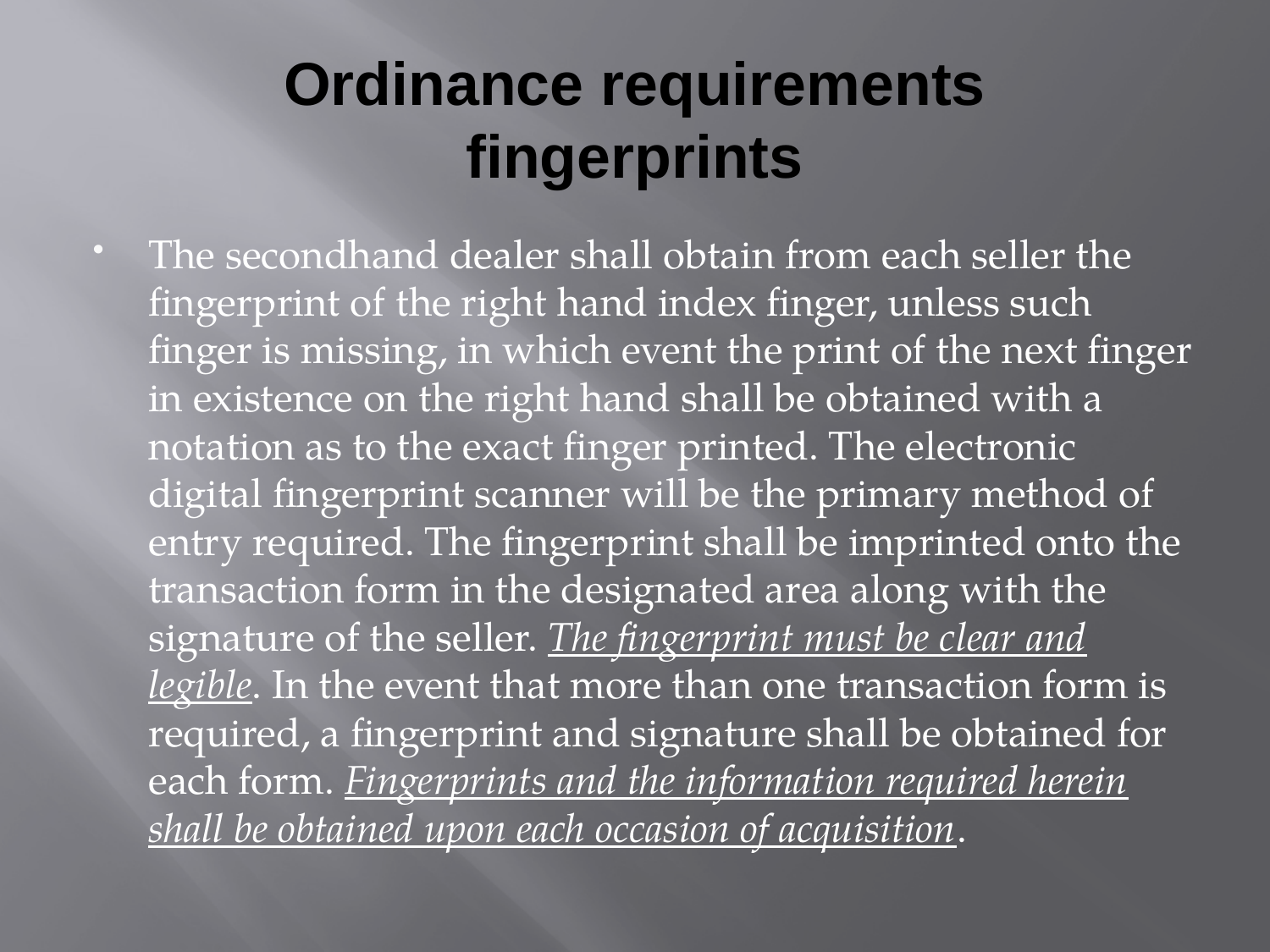

# Ordinance requirements fingerprints
The secondhand dealer shall obtain from each seller the fingerprint of the right hand index finger, unless such finger is missing, in which event the print of the next finger in existence on the right hand shall be obtained with a notation as to the exact finger printed. The electronic digital fingerprint scanner will be the primary method of entry required. The fingerprint shall be imprinted onto the transaction form in the designated area along with the signature of the seller. The fingerprint must be clear and legible. In the event that more than one transaction form is required, a fingerprint and signature shall be obtained for each form. Fingerprints and the information required herein shall be obtained upon each occasion of acquisition.